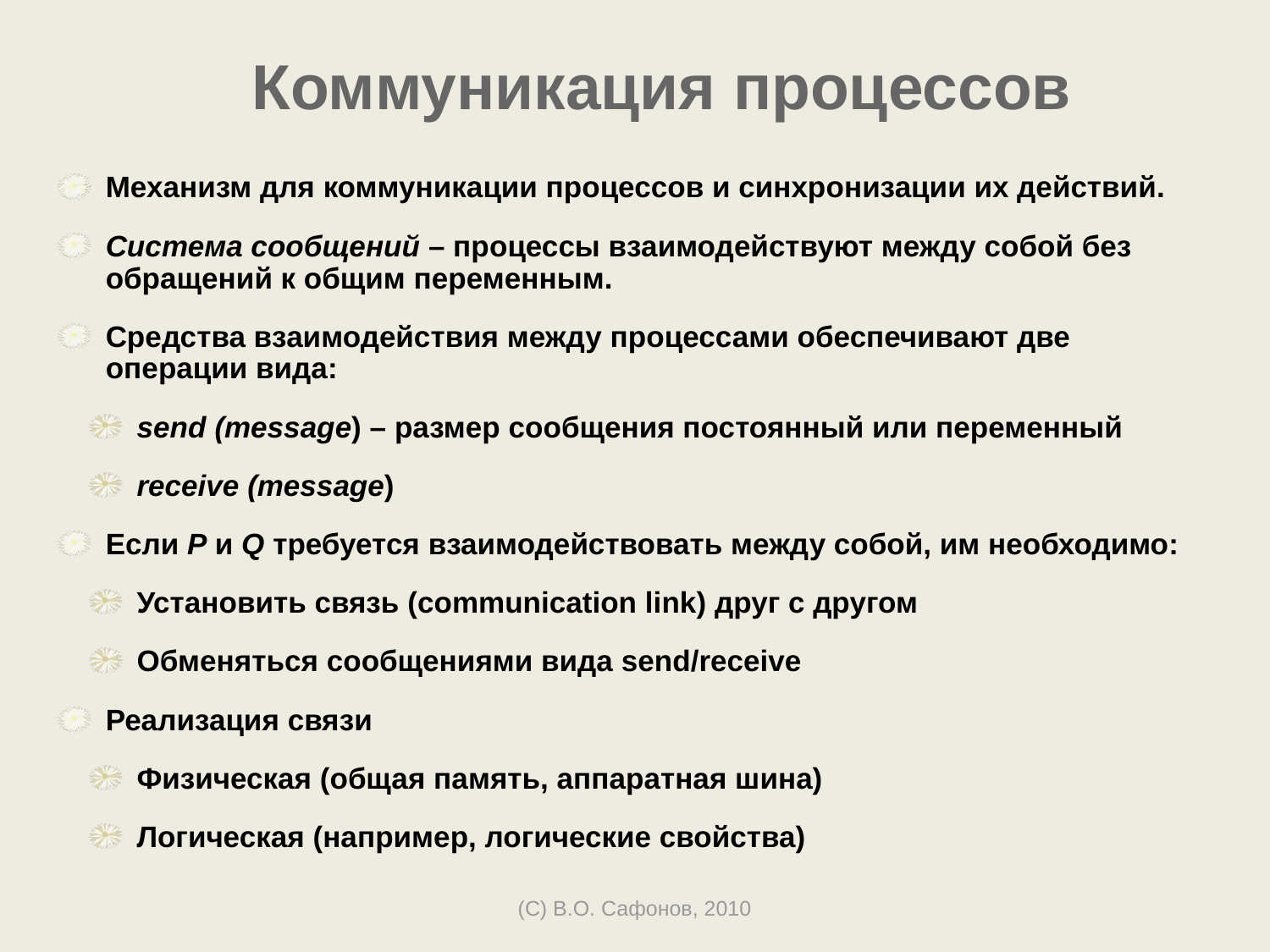

# Коммуникация процессов
Механизм для коммуникации процессов и синхронизации их действий.
Система сообщений – процессы взаимодействуют между собой без обращений к общим переменным.
Средства взаимодействия между процессами обеспечивают две операции вида:
send (message) – размер сообщения постоянный или переменный
receive (message)
Если P и Q требуется взаимодействовать между собой, им необходимо:
Установить связь (communication link) друг с другом
Обменяться сообщениями вида send/receive
Реализация связи
Физическая (общая память, аппаратная шина)
Логическая (например, логические свойства)
(C) В.О. Сафонов, 2010